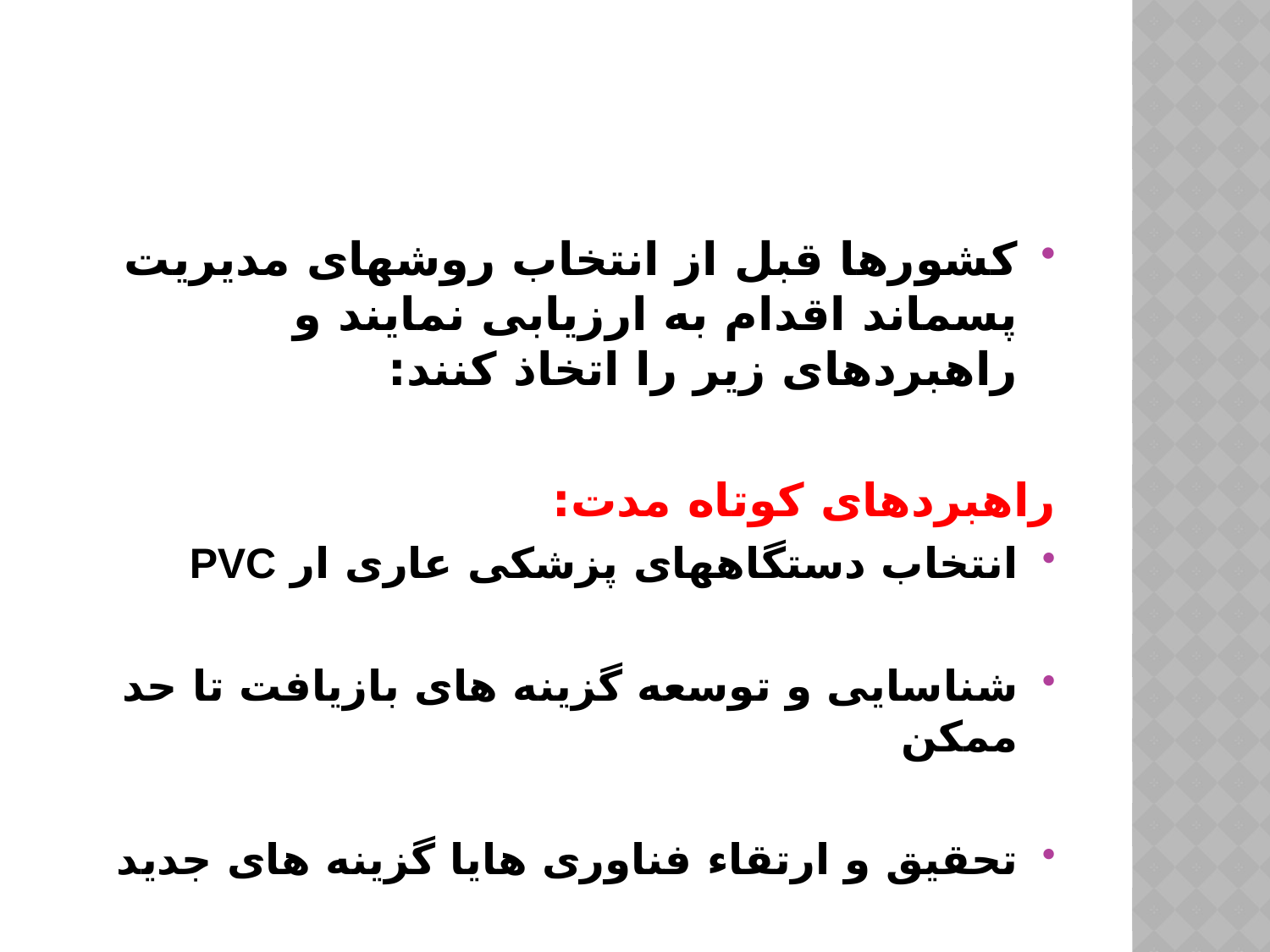

#
کشورها قبل از انتخاب روشهای مدیریت پسماند اقدام به ارزیابی نمایند و راهبردهای زیر را اتخاذ کنند:

راهبردهای کوتاه مدت:
انتخاب دستگاههای پزشکی عاری ار PVC

شناسایی و توسعه گزینه های بازیافت تا حد ممکن

تحقیق و ارتقاء فناوری هایا گزینه های جدید